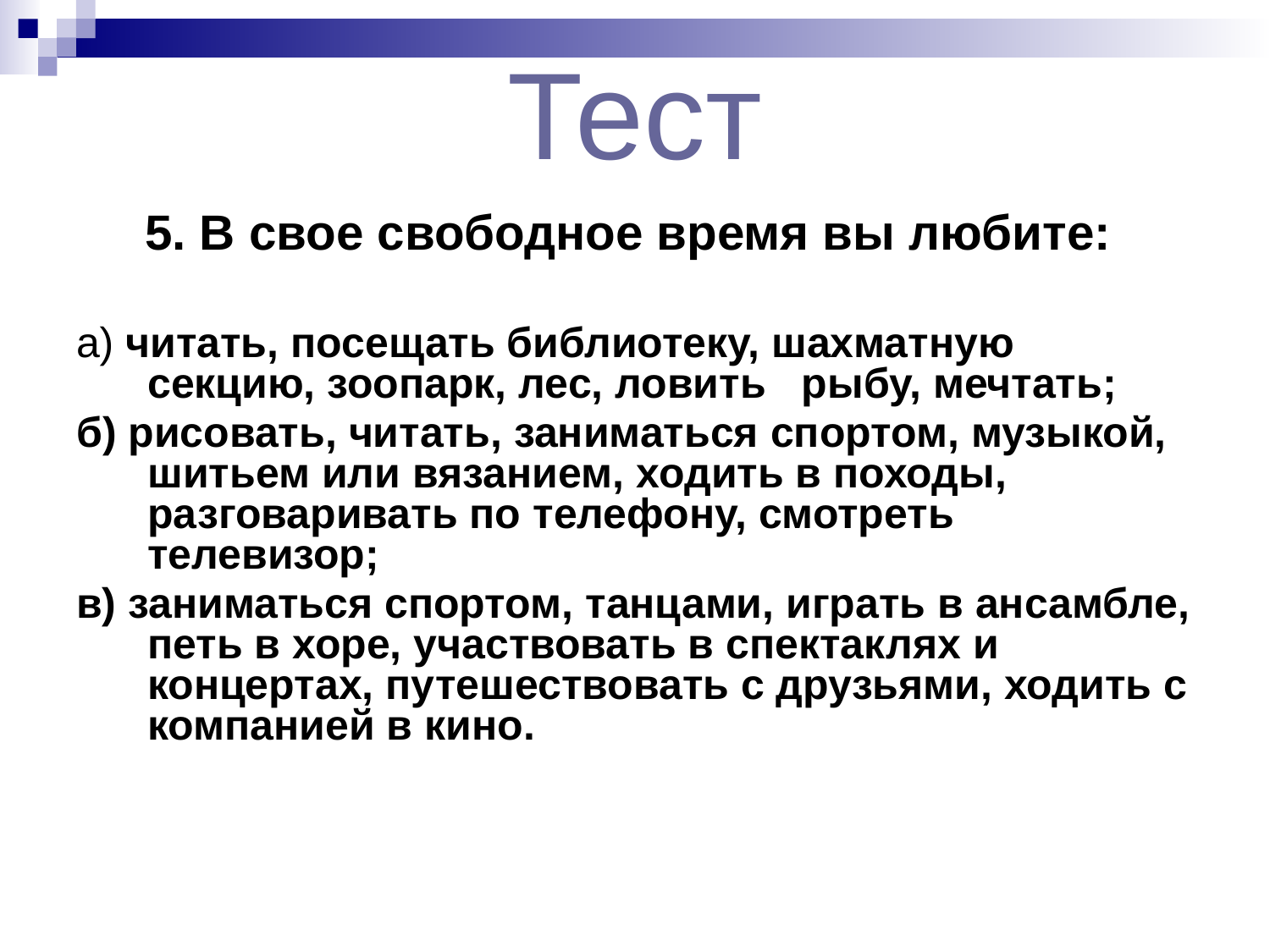

# Тест
5. В свое свободное время вы любите:

а) читать, посещать библиотеку, шахматную секцию, зоопарк, лес, ловить   рыбу, мечтать;
б) рисовать, читать, заниматься спортом, музыкой, шитьем или вязанием, ходить в походы, разговаривать по телефону, смотреть телевизор;
в) заниматься спортом, танцами, играть в ансамбле, петь в хоре, участвовать в спектаклях и концертах, путешествовать с друзьями, ходить с компанией в кино.